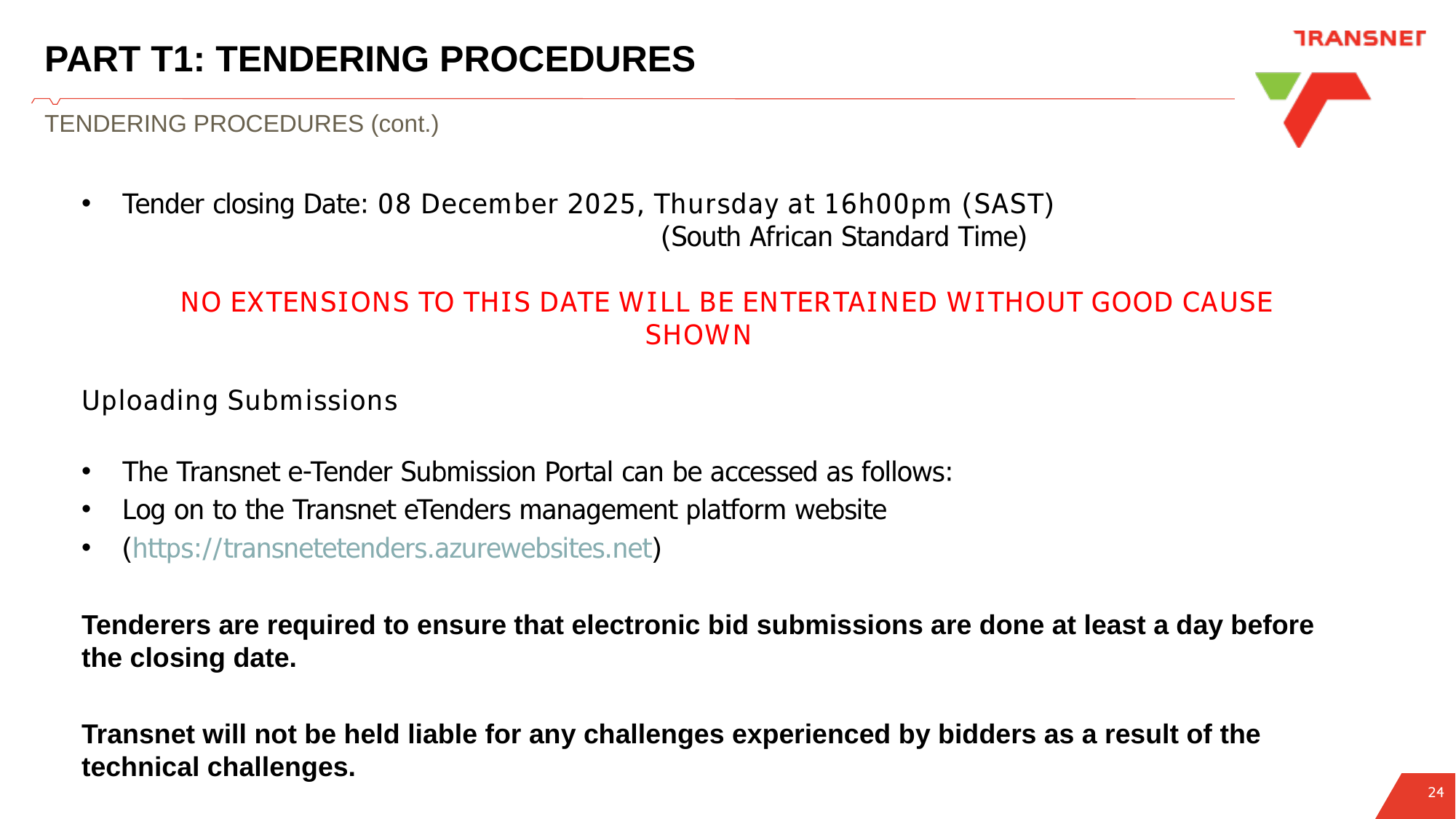

Evaluation Criteria: Functionality
# PART T1: TENDERING PROCEDURES
TENDERING PROCEDURES (cont.)

Tender closing Date: 08 December 2025, Thursday at 16h00pm (SAST)
					    (South African Standard Time)

       NO EXTENSIONS TO THIS DATE WILL BE ENTERTAINED WITHOUT GOOD CAUSE SHOWN

Uploading Submissions

The Transnet e-Tender Submission Portal can be accessed as follows:
Log on to the Transnet eTenders management platform website
(https://transnetetenders.azurewebsites.net)

Tenderers are required to ensure that electronic bid submissions are done at least a day before the closing date.

Transnet will not be held liable for any challenges experienced by bidders as a result of the technical challenges.